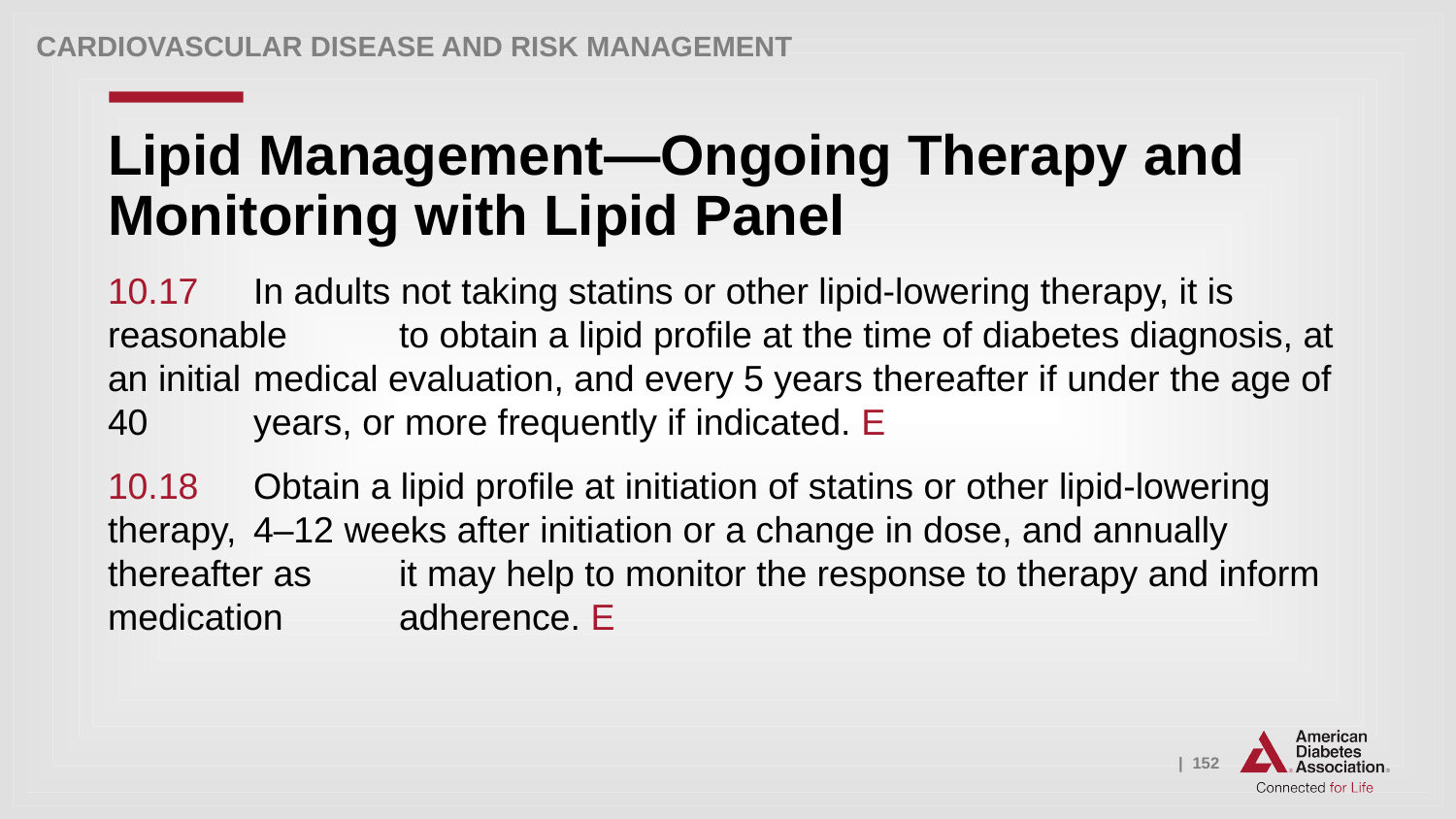

Cardiovascular Disease and Risk Management
# Lipid Management—Ongoing Therapy and Monitoring with Lipid Panel
10.17 	In adults not taking statins or other lipid-lowering therapy, it is reasonable 	to obtain a lipid profile at the time of diabetes diagnosis, at an initial 	medical evaluation, and every 5 years thereafter if under the age of 40 	years, or more frequently if indicated. E
10.18 	Obtain a lipid profile at initiation of statins or other lipid-lowering therapy, 	4–12 weeks after initiation or a change in dose, and annually thereafter as 	it may help to monitor the response to therapy and inform medication 	adherence. E